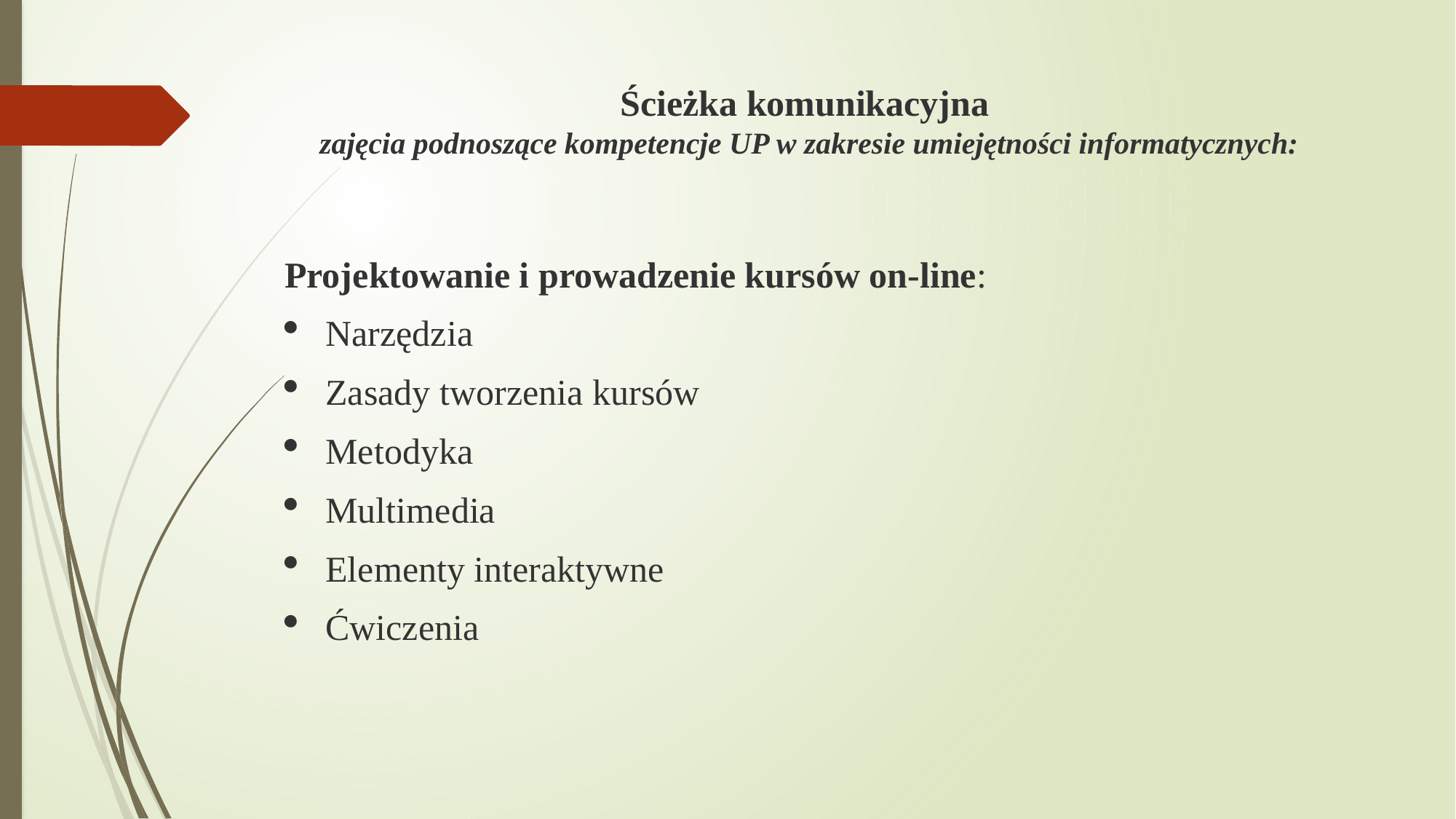

# Ścieżka komunikacyjna zajęcia podnoszące kompetencje UP w zakresie umiejętności informatycznych:
Projektowanie i prowadzenie kursów on-line:
Narzędzia
Zasady tworzenia kursów
Metodyka
Multimedia
Elementy interaktywne
Ćwiczenia